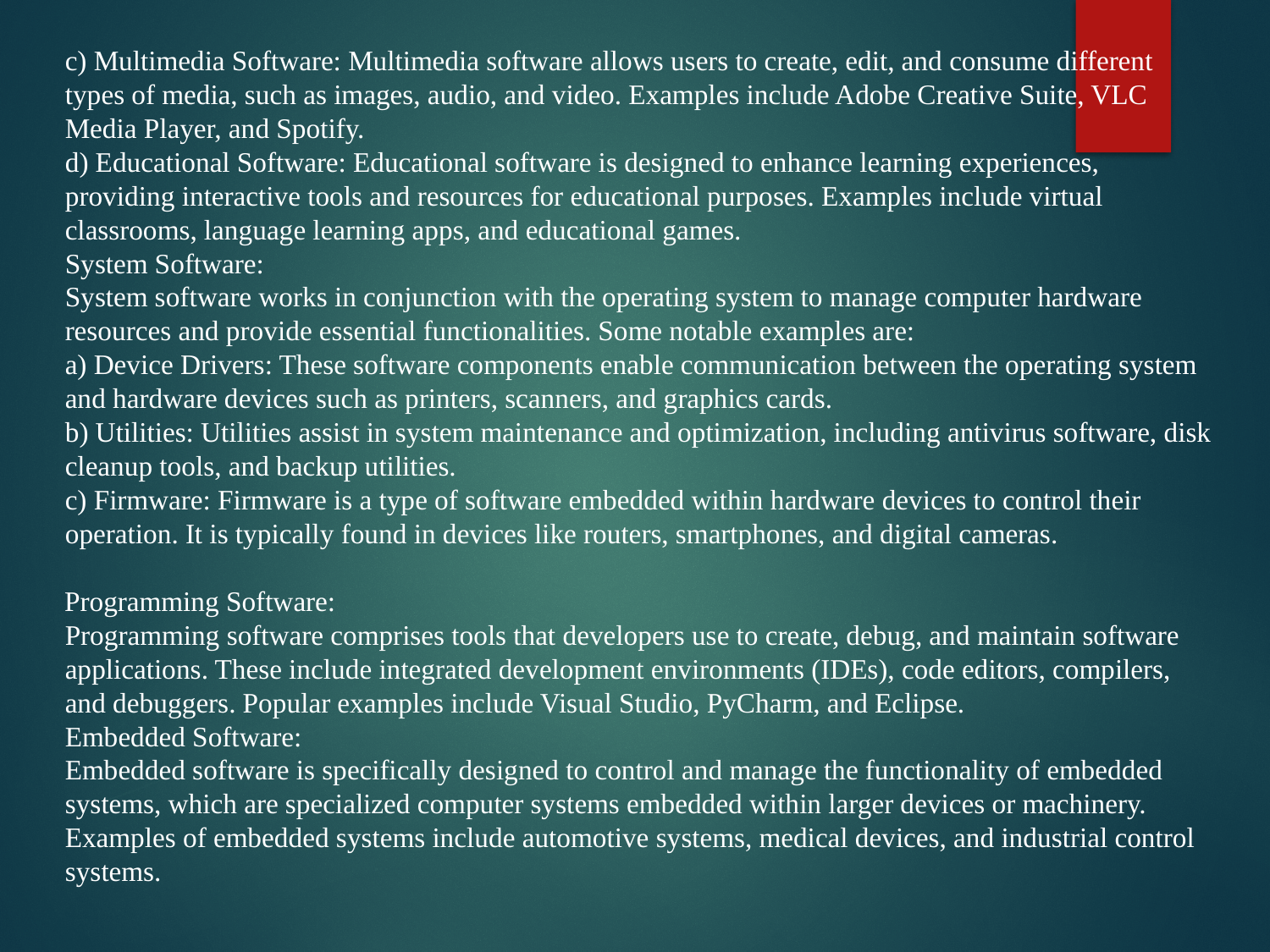

c) Multimedia Software: Multimedia software allows users to create, edit, and consume different types of media, such as images, audio, and video. Examples include Adobe Creative Suite, VLC Media Player, and Spotify.
d) Educational Software: Educational software is designed to enhance learning experiences, providing interactive tools and resources for educational purposes. Examples include virtual classrooms, language learning apps, and educational games.
System Software:
System software works in conjunction with the operating system to manage computer hardware resources and provide essential functionalities. Some notable examples are:
a) Device Drivers: These software components enable communication between the operating system and hardware devices such as printers, scanners, and graphics cards.
b) Utilities: Utilities assist in system maintenance and optimization, including antivirus software, disk cleanup tools, and backup utilities.
c) Firmware: Firmware is a type of software embedded within hardware devices to control their operation. It is typically found in devices like routers, smartphones, and digital cameras.
      Programming Software:
Programming software comprises tools that developers use to create, debug, and maintain software applications. These include integrated development environments (IDEs), code editors, compilers, and debuggers. Popular examples include Visual Studio, PyCharm, and Eclipse.
Embedded Software:
Embedded software is specifically designed to control and manage the functionality of embedded systems, which are specialized computer systems embedded within larger devices or machinery. Examples of embedded systems include automotive systems, medical devices, and industrial control systems.